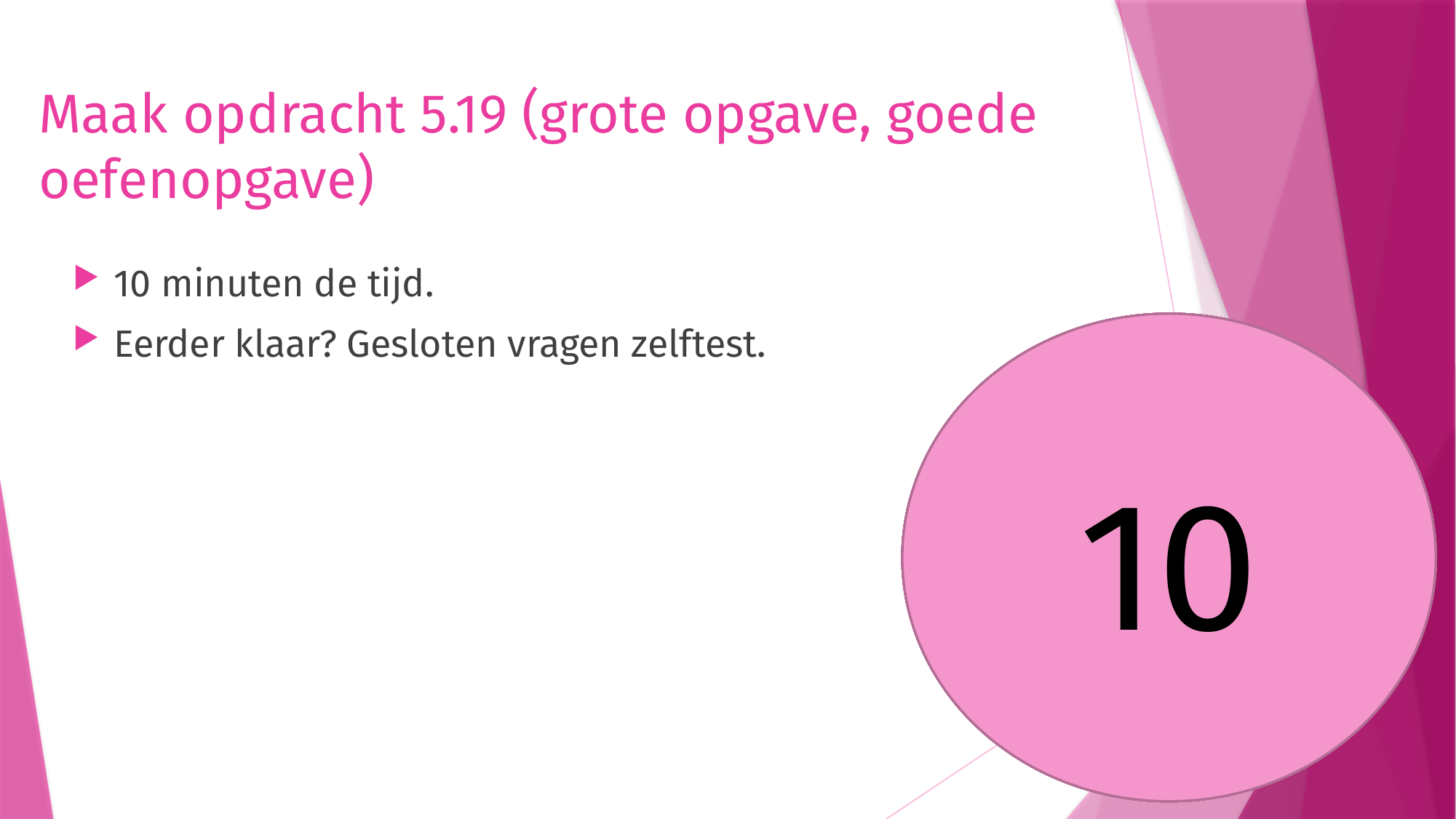

# Maak opdracht 5.19 (grote opgave, goede oefenopgave)
10 minuten de tijd.
Eerder klaar? Gesloten vragen zelftest.
10
9
8
5
6
7
4
3
1
2